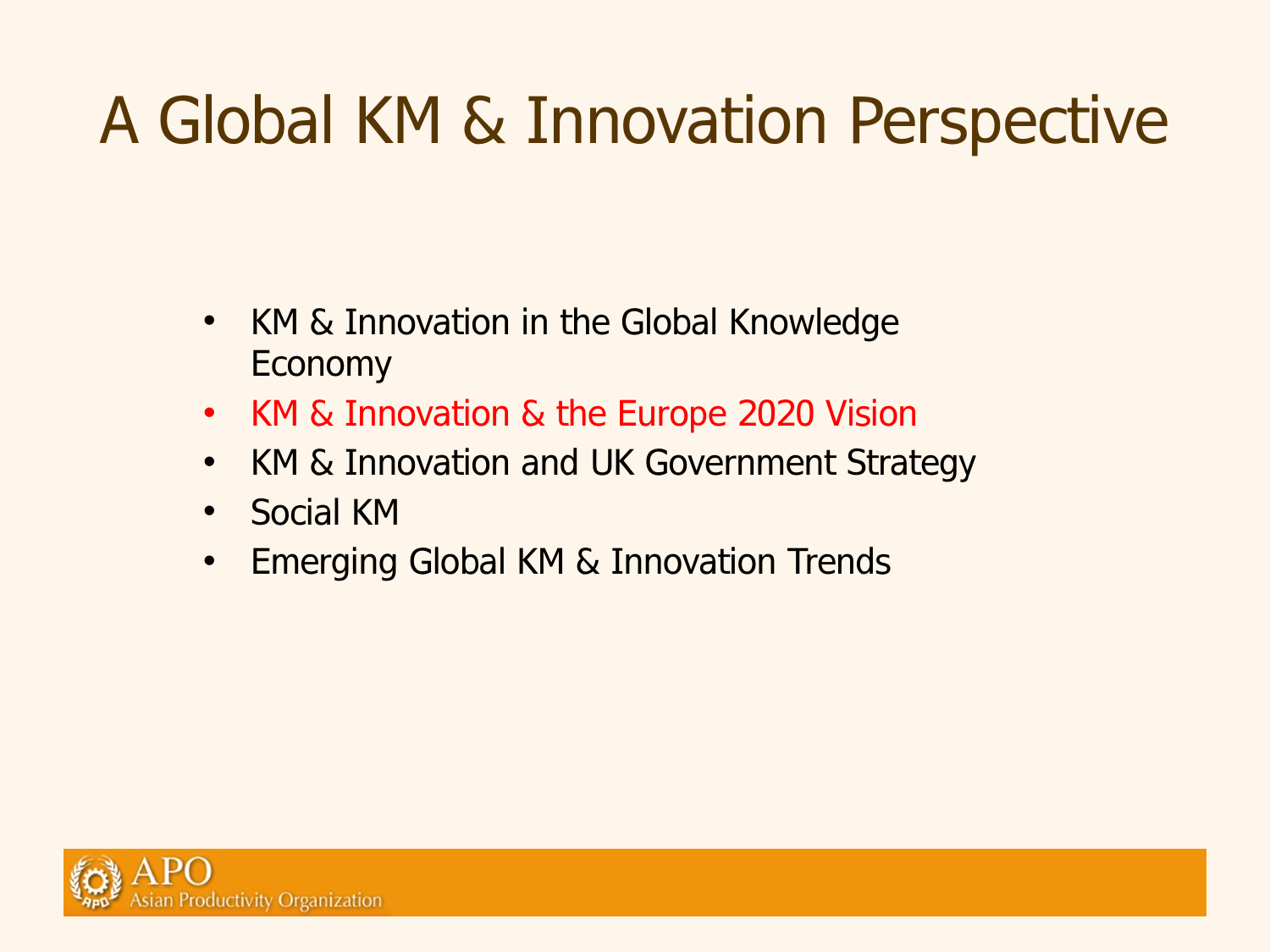

# A Global KM & Innovation Perspective

KM & Innovation in the Global Knowledge Economy
KM & Innovation & the Europe 2020 Vision
KM & Innovation and UK Government Strategy
Social KM
Emerging Global KM & Innovation Trends